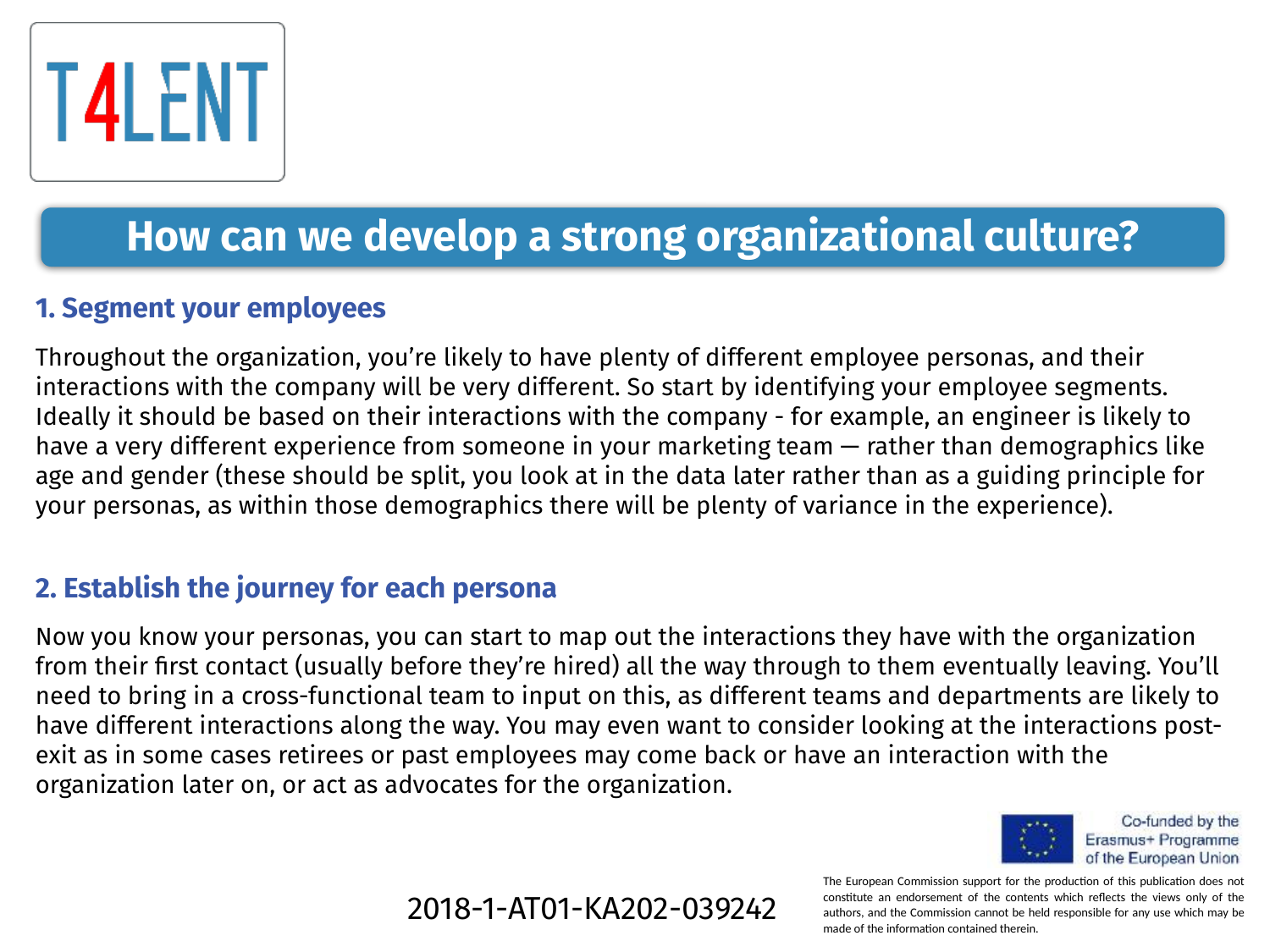

How can we develop a strong organizational culture?
1. Segment your employees
Throughout the organization, you’re likely to have plenty of different employee personas, and their interactions with the company will be very different. So start by identifying your employee segments. Ideally it should be based on their interactions with the company - for example, an engineer is likely to have a very different experience from someone in your marketing team — rather than demographics like age and gender (these should be split, you look at in the data later rather than as a guiding principle for your personas, as within those demographics there will be plenty of variance in the experience).

2. Establish the journey for each persona
Now you know your personas, you can start to map out the interactions they have with the organization from their first contact (usually before they’re hired) all the way through to them eventually leaving. You’ll need to bring in a cross-functional team to input on this, as different teams and departments are likely to have different interactions along the way. You may even want to consider looking at the interactions post-exit as in some cases retirees or past employees may come back or have an interaction with the organization later on, or act as advocates for the organization.